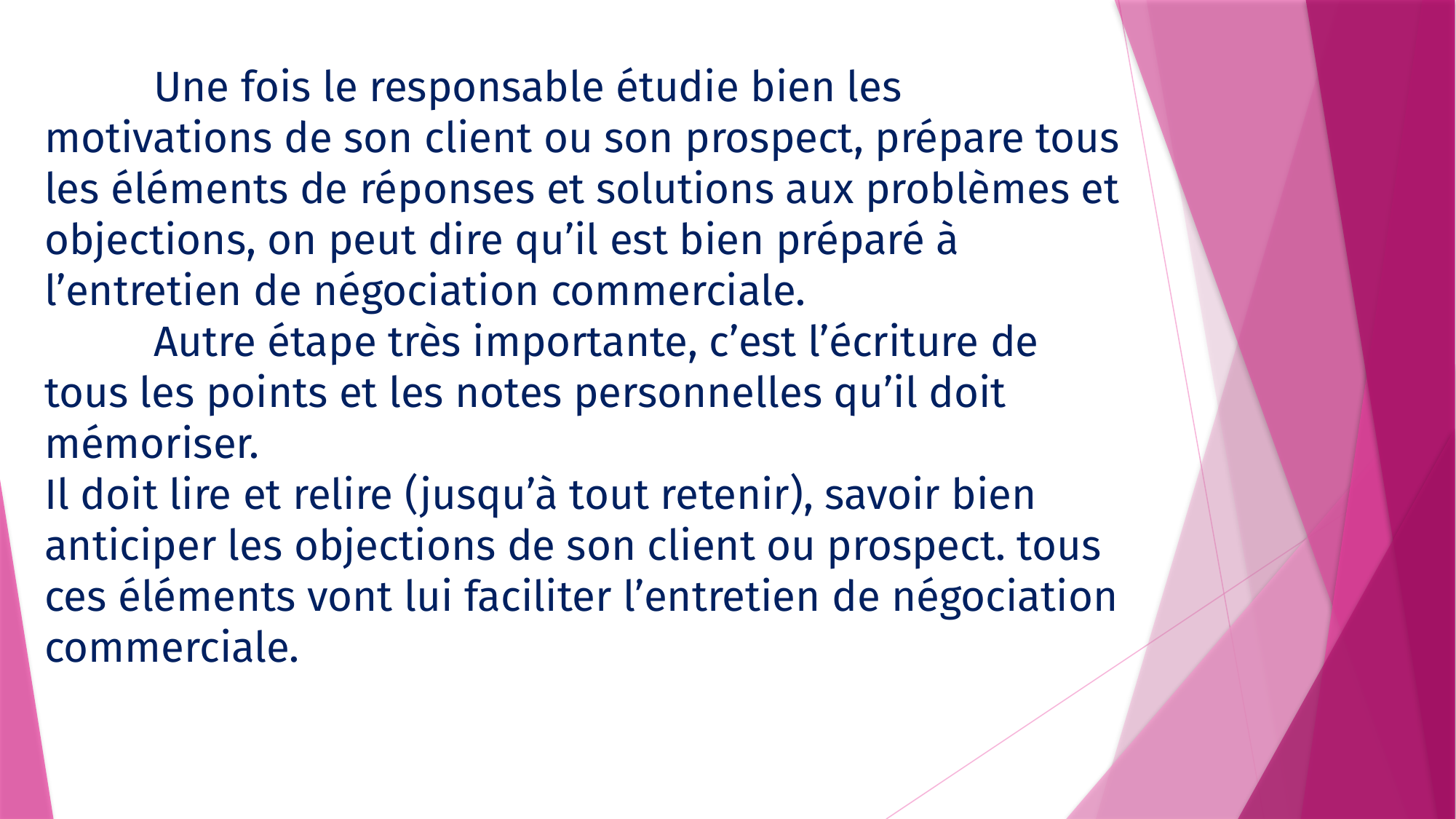

Une fois le responsable étudie bien les motivations de son client ou son prospect, prépare tous les éléments de réponses et solutions aux problèmes et objections, on peut dire qu’il est bien préparé à l’entretien de négociation commerciale.
	Autre étape très importante, c’est l’écriture de tous les points et les notes personnelles qu’il doit mémoriser.
Il doit lire et relire (jusqu’à tout retenir), savoir bien anticiper les objections de son client ou prospect. tous ces éléments vont lui faciliter l’entretien de négociation commerciale.